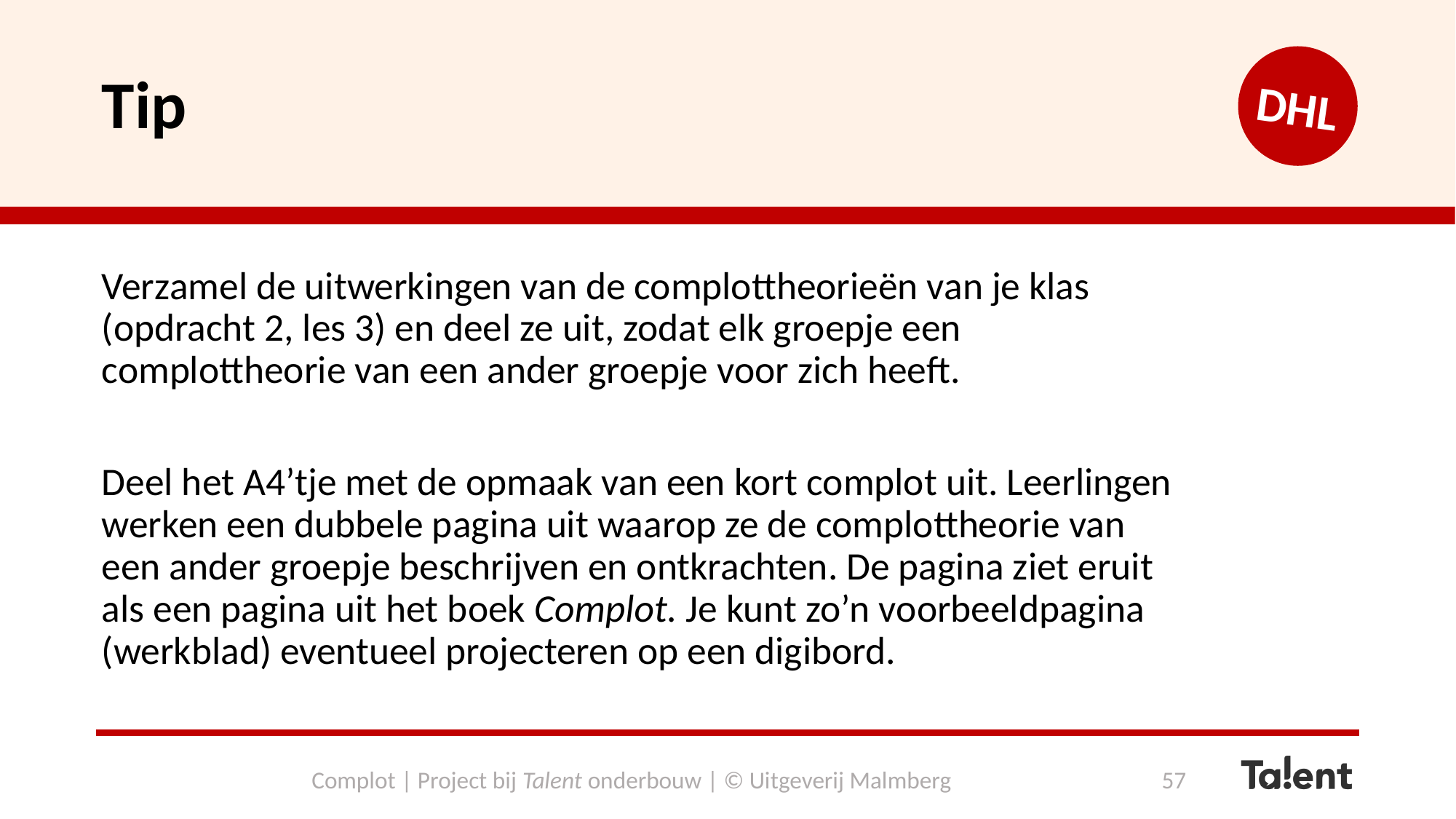

# Tip
DHL
Verzamel de uitwerkingen van de complottheorieën van je klas (opdracht 2, les 3) en deel ze uit, zodat elk groepje een complottheorie van een ander groepje voor zich heeft.

Deel het A4’tje met de opmaak van een kort complot uit. Leerlingen werken een dubbele pagina uit waarop ze de complottheorie van een ander groepje beschrijven en ontkrachten. De pagina ziet eruit als een pagina uit het boek Complot. Je kunt zo’n voorbeeldpagina (werkblad) eventueel projecteren op een digibord.
 Complot | Project bij Talent onderbouw | © Uitgeverij Malmberg
57